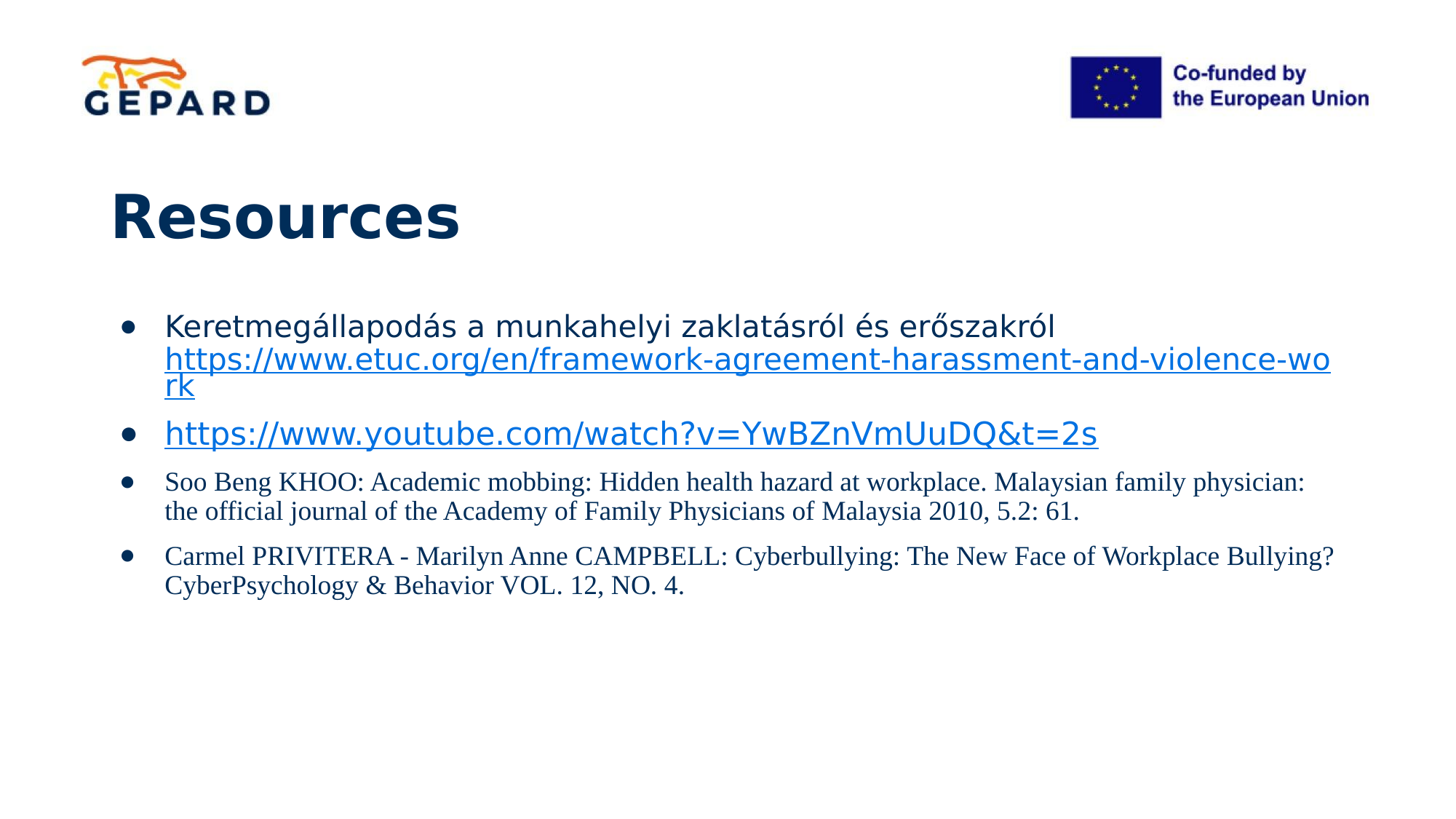

# Resources
Keretmegállapodás a munkahelyi zaklatásról és erőszakról https://www.etuc.org/en/framework-agreement-harassment-and-violence-work
https://www.youtube.com/watch?v=YwBZnVmUuDQ&t=2s
Soo Beng KHOO: Academic mobbing: Hidden health hazard at workplace. Malaysian family physician: the official journal of the Academy of Family Physicians of Malaysia 2010, 5.2: 61.
Carmel PRIVITERA - Marilyn Anne CAMPBELL: Cyberbullying: The New Face of Workplace Bullying? CyberPsychology & Behavior VOL. 12, NO. 4.